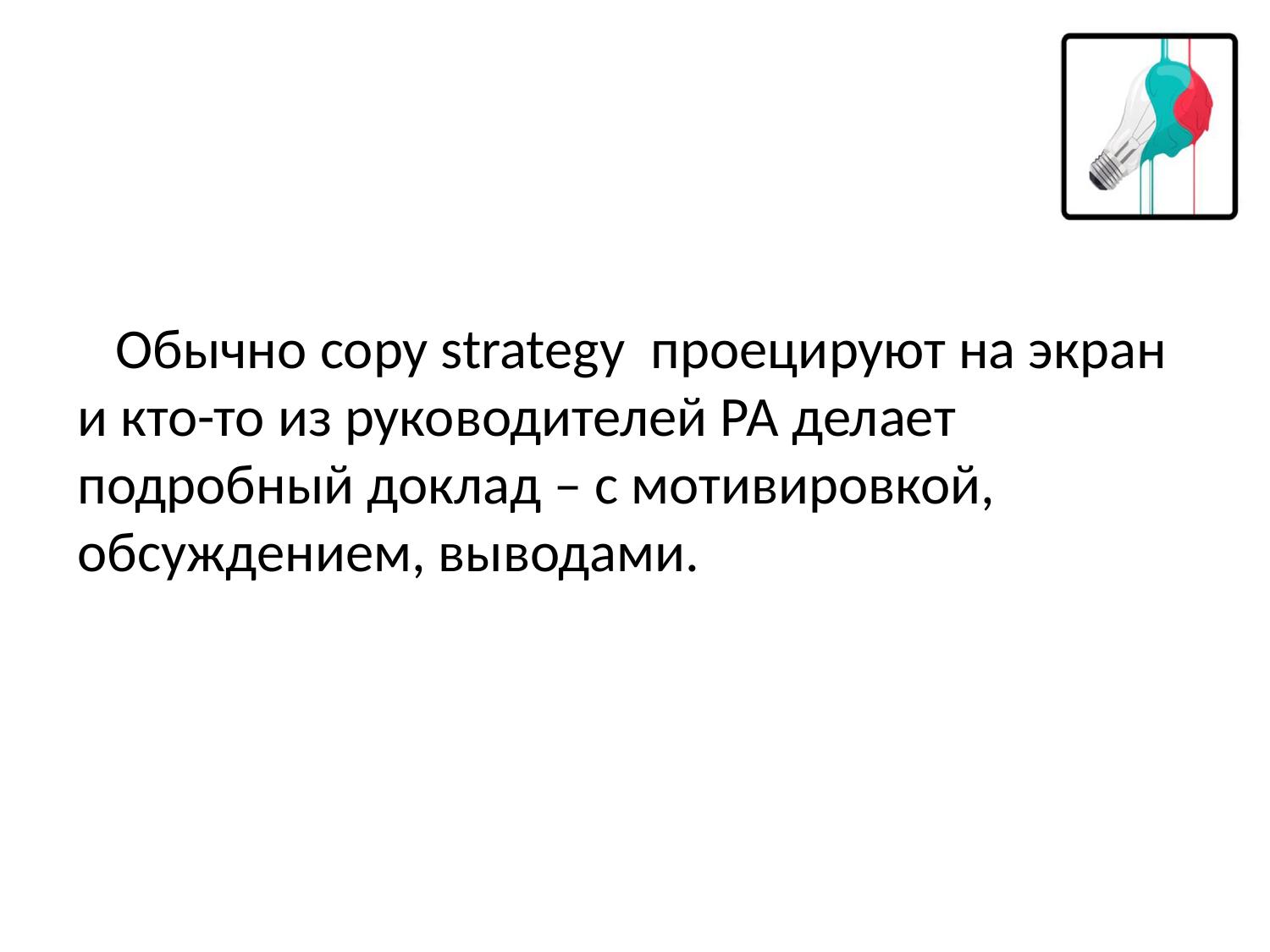

Обычно copy strategy  проецируют на экран и кто-то из руководителей РА делает подробный доклад – с мотивировкой, обсуждением, выводами.